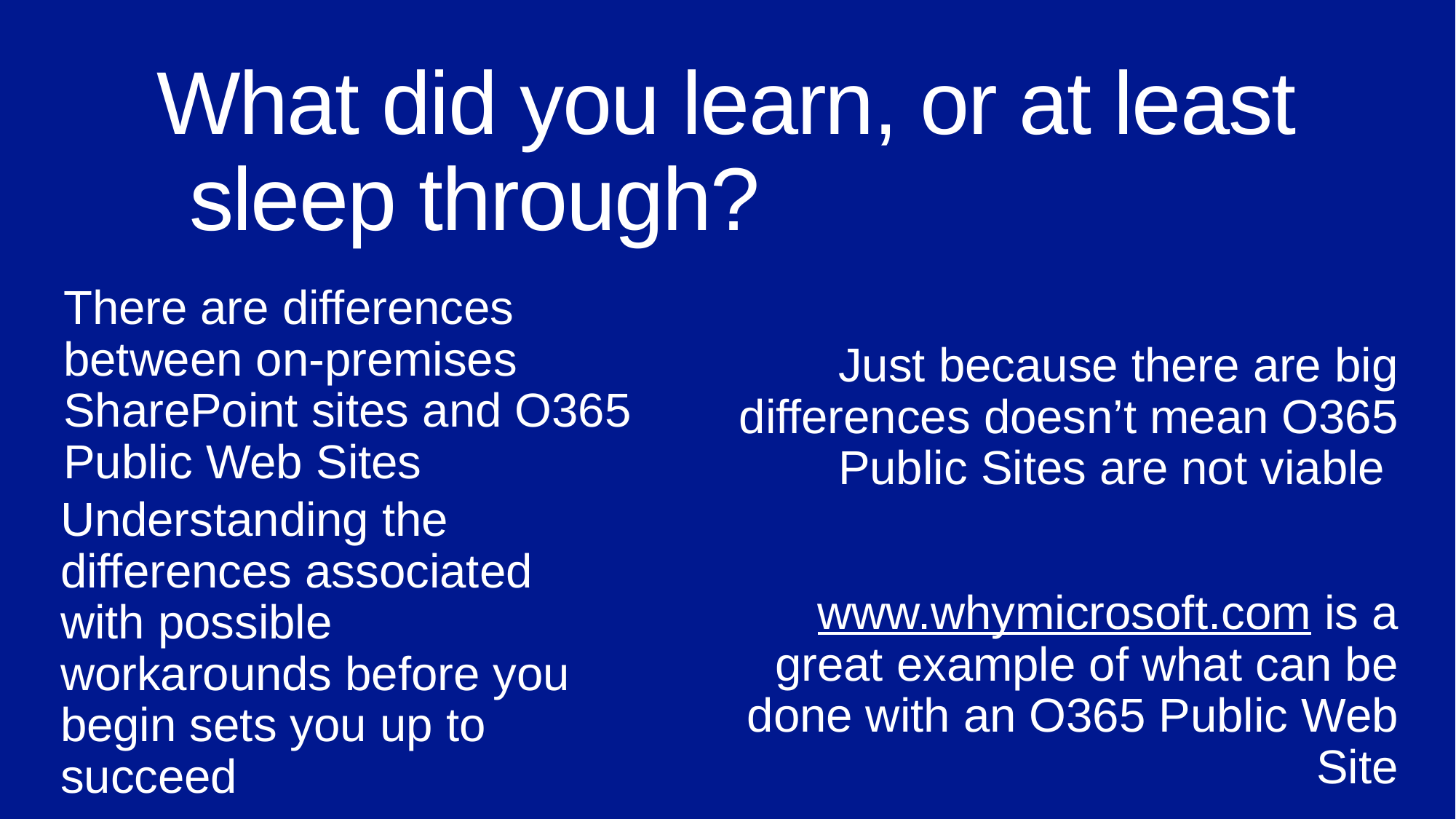

# What did you learn, or at least sleep through?
There are differences between on-premises SharePoint sites and O365 Public Web Sites
Just because there are big differences doesn’t mean O365 Public Sites are not viable
Understanding the differences associated with possible workarounds before you begin sets you up to succeed
www.whymicrosoft.com is a great example of what can be done with an O365 Public Web Site